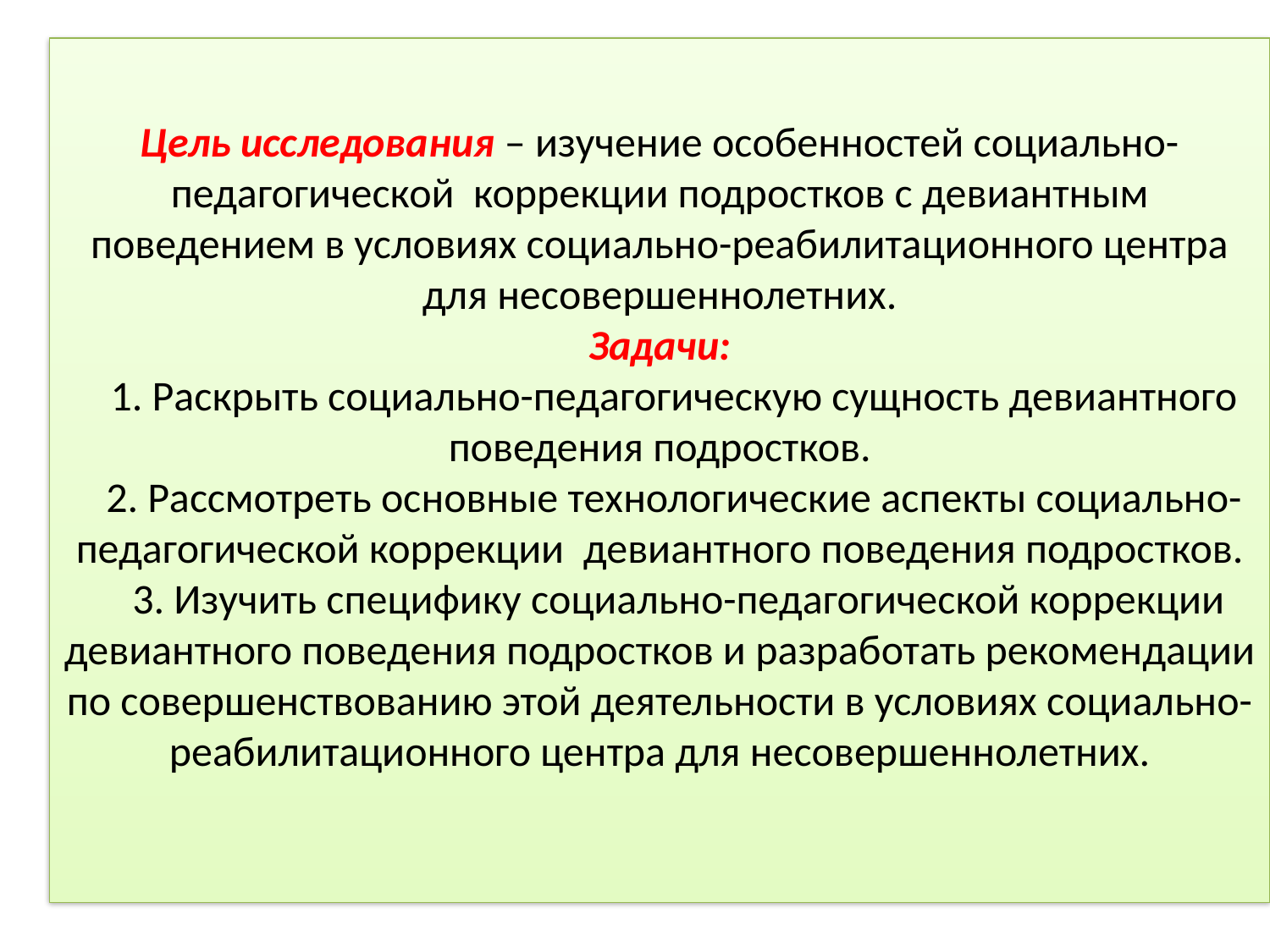

# Цель исследования – изучение особенностей социально-педагогической  коррекции подростков с девиантным поведением в условиях социально-реабилитационного центра для несовершеннолетних. Задачи: 1. Раскрыть социально-педагогическую сущность девиантного поведения подростков. 2. Рассмотреть основные технологические аспекты социально-педагогической коррекции  девиантного поведения подростков. 3. Изучить специфику социально-педагогической коррекции девиантного поведения подростков и разработать рекомендации по совершенствованию этой деятельности в условиях социально-реабилитационного центра для несовершеннолетних.